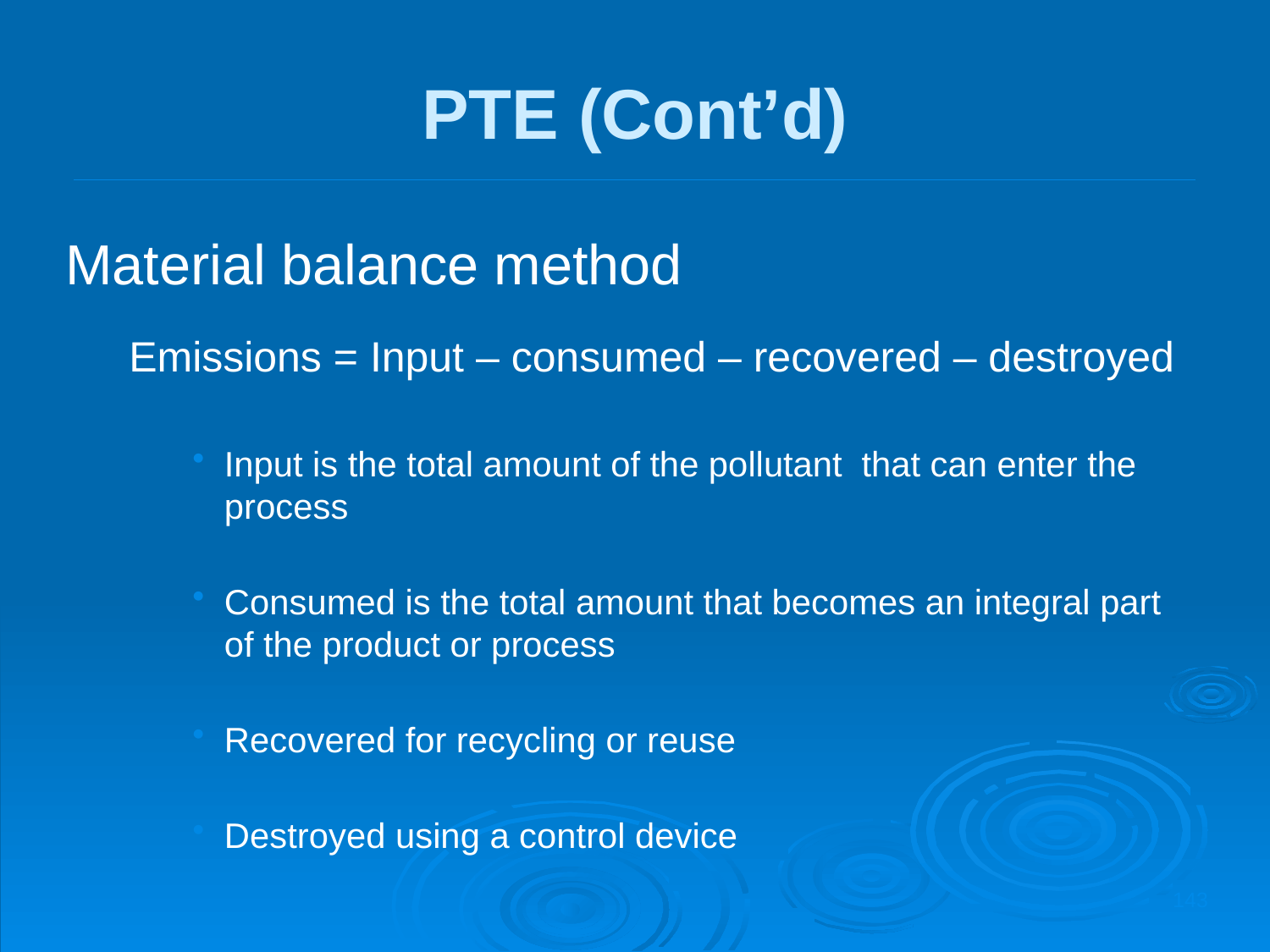

PTE (Cont’d)
Material balance method

Emissions = Input – consumed – recovered – destroyed

Input is the total amount of the pollutant  that can enter the process

Consumed is the total amount that becomes an integral part of the product or process

Recovered for recycling or reuse

Destroyed using a control device

143